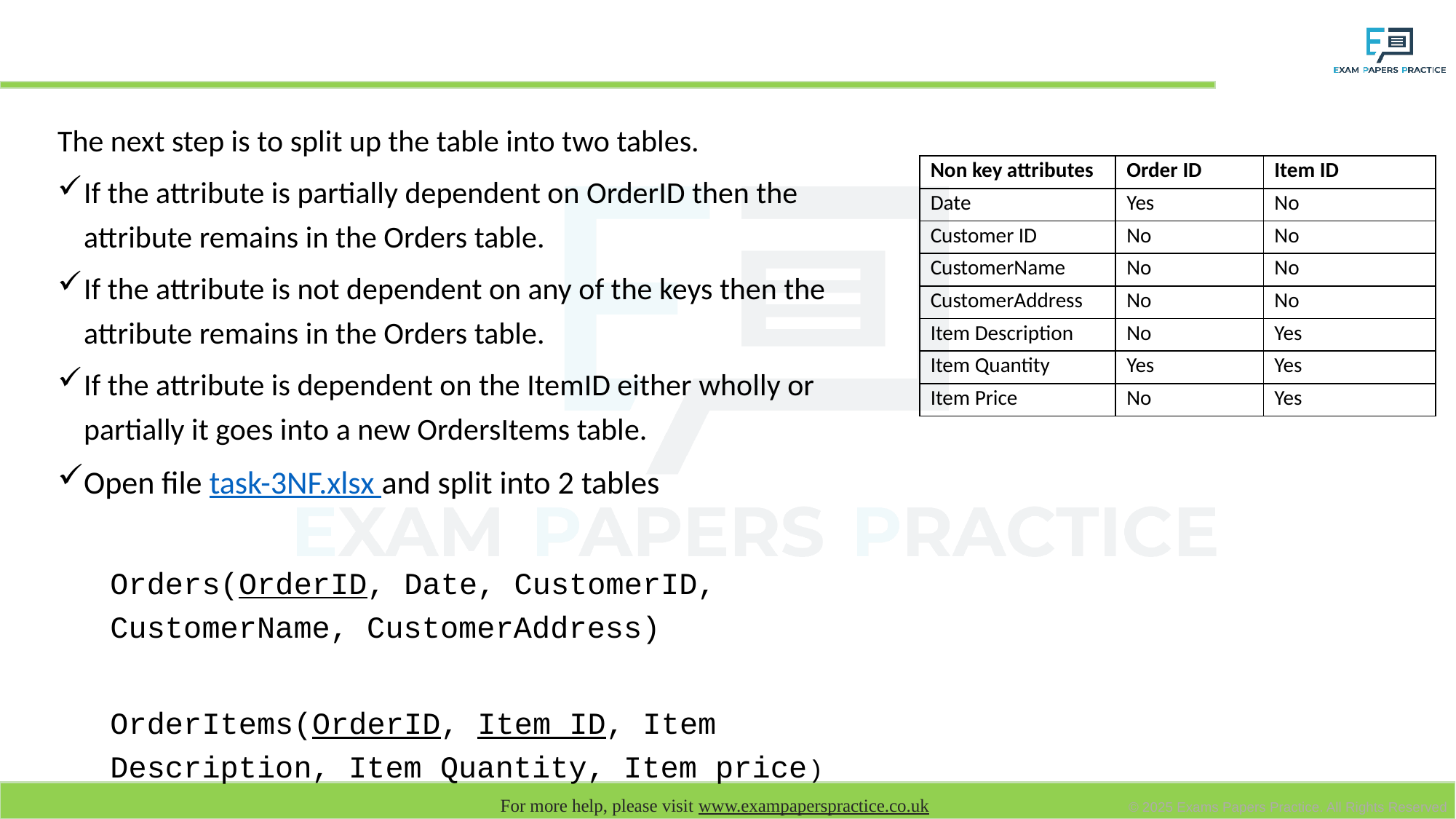

# Splitting table into Orders and OrderItems
The next step is to split up the table into two tables.
If the attribute is partially dependent on OrderID then the attribute remains in the Orders table.
If the attribute is not dependent on any of the keys then the attribute remains in the Orders table.
If the attribute is dependent on the ItemID either wholly or partially it goes into a new OrdersItems table.
Open file task-3NF.xlsx and split into 2 tables

Orders(OrderID, Date, CustomerID, CustomerName, CustomerAddress)

OrderItems(OrderID, Item ID, Item Description, Item Quantity, Item price)

| Non key attributes | Order ID | Item ID |
| --- | --- | --- |
| Date | Yes | No |
| Customer ID | No | No |
| CustomerName | No | No |
| CustomerAddress | No | No |
| Item Description | No | Yes |
| Item Quantity | Yes | Yes |
| Item Price | No | Yes |